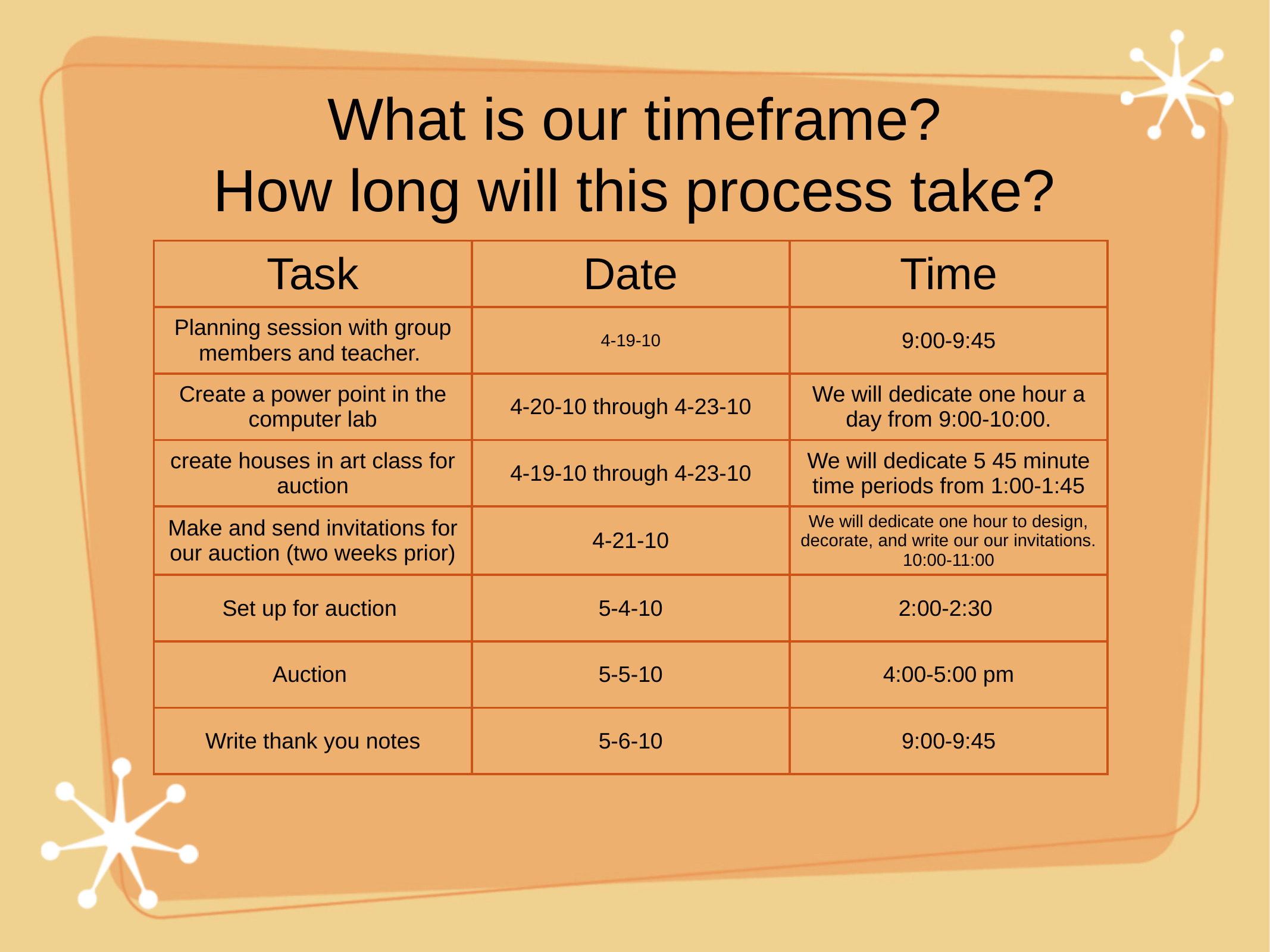

# What is our timeframe? How long will this process take?
| Task | Date | Time |
| --- | --- | --- |
| Planning session with group members and teacher. | 4-19-10 | 9:00-9:45 |
| Create a power point in the computer lab | 4-20-10 through 4-23-10 | We will dedicate one hour a day from 9:00-10:00. |
| create houses in art class for auction | 4-19-10 through 4-23-10 | We will dedicate 5 45 minute time periods from 1:00-1:45 |
| Make and send invitations for our auction (two weeks prior) | 4-21-10 | We will dedicate one hour to design, decorate, and write our our invitations. 10:00-11:00 |
| Set up for auction | 5-4-10 | 2:00-2:30 |
| Auction | 5-5-10 | 4:00-5:00 pm |
| Write thank you notes | 5-6-10 | 9:00-9:45 |